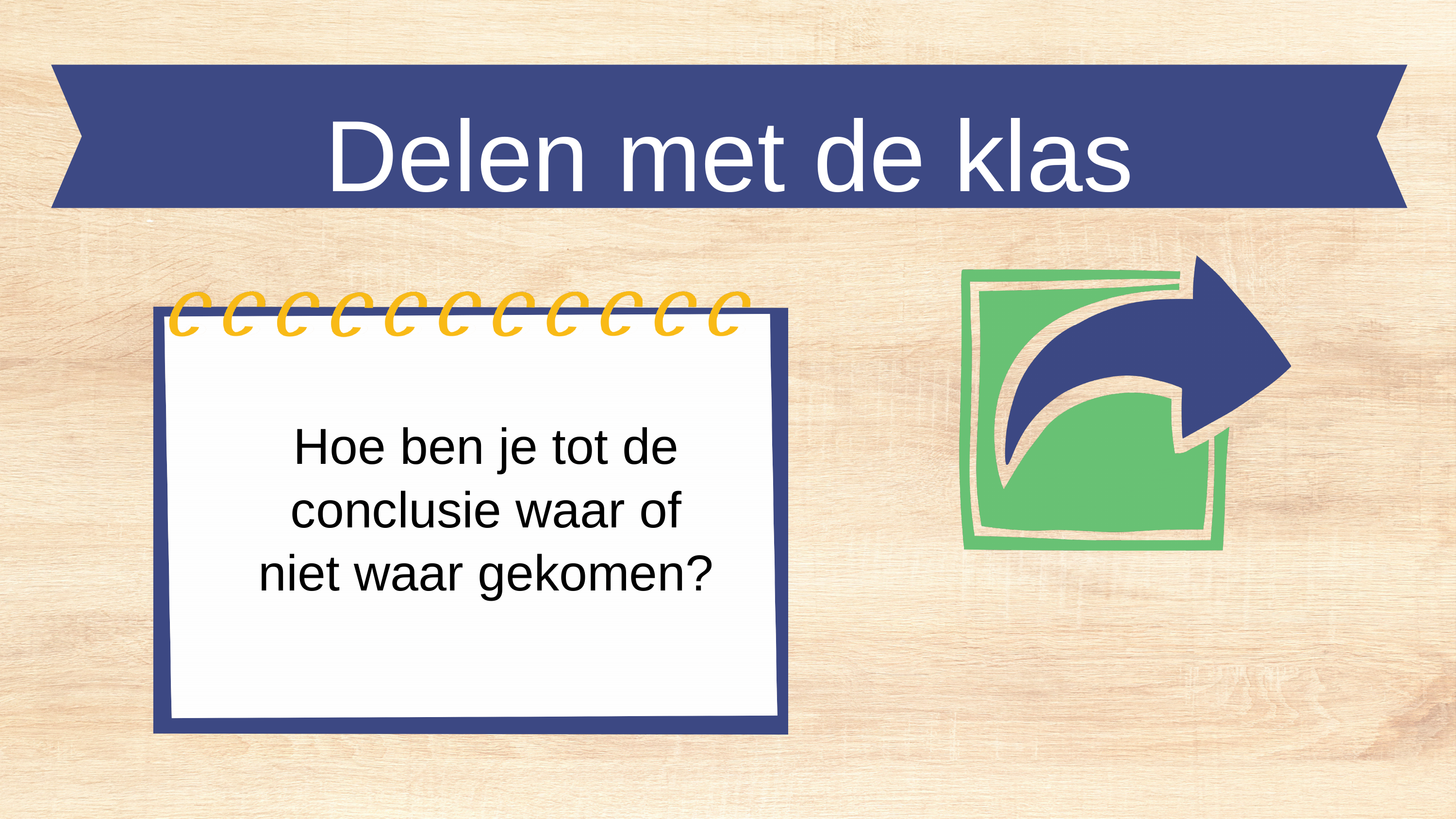

Delen met de klas

Hoe ben je tot de conclusie waar of niet waar gekomen?